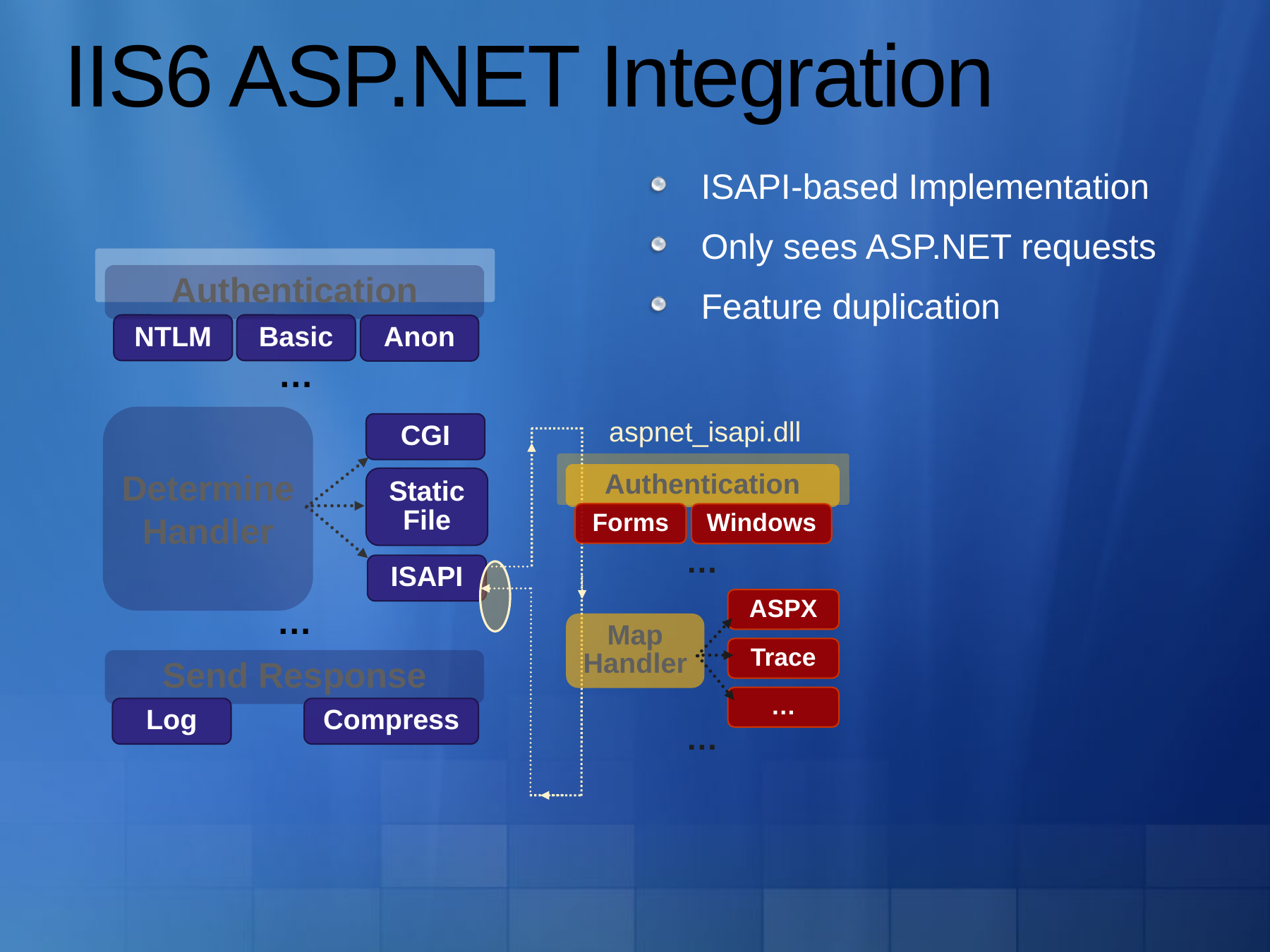

# IIS6 ASP.NET Integration
ISAPI-based Implementation
Only sees ASP.NET requests
Feature duplication

Authentication
NTLM
Basic
Anon
…

Determine
Handler

CGI
aspnet_isapi.dll

Authentication
Forms
Windows
…

ASPX
Map Handler

Trace

…
…

Static File

ISAPI
…
Send Response
Log
Compress